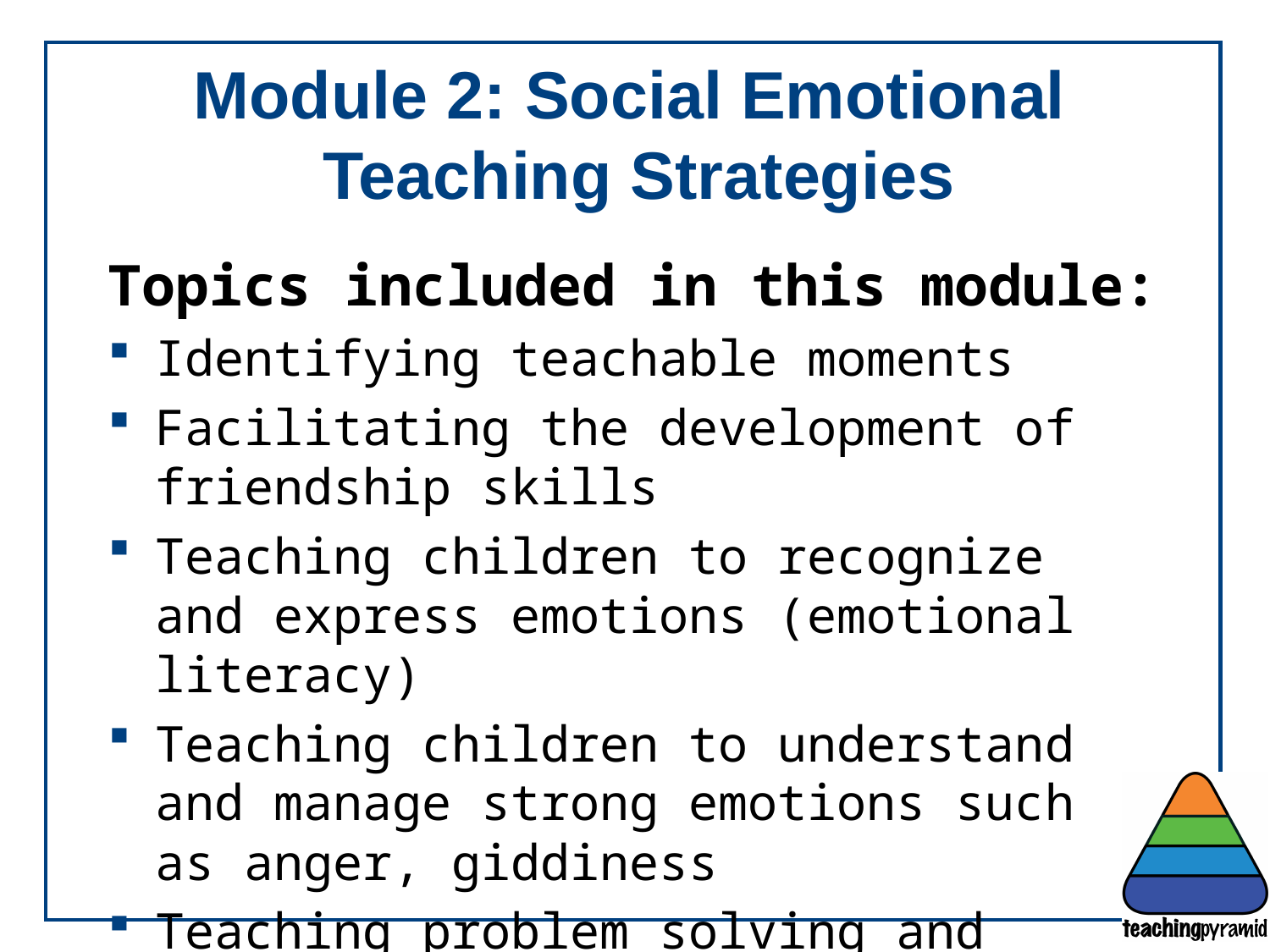

# Module 2: Social Emotional Teaching Strategies
Topics included in this module:
Identifying teachable moments
Facilitating the development of friendship skills
Teaching children to recognize and express emotions (emotional literacy)
Teaching children to understand and manage strong emotions such as anger, giddiness
Teaching problem solving and conflict resolution